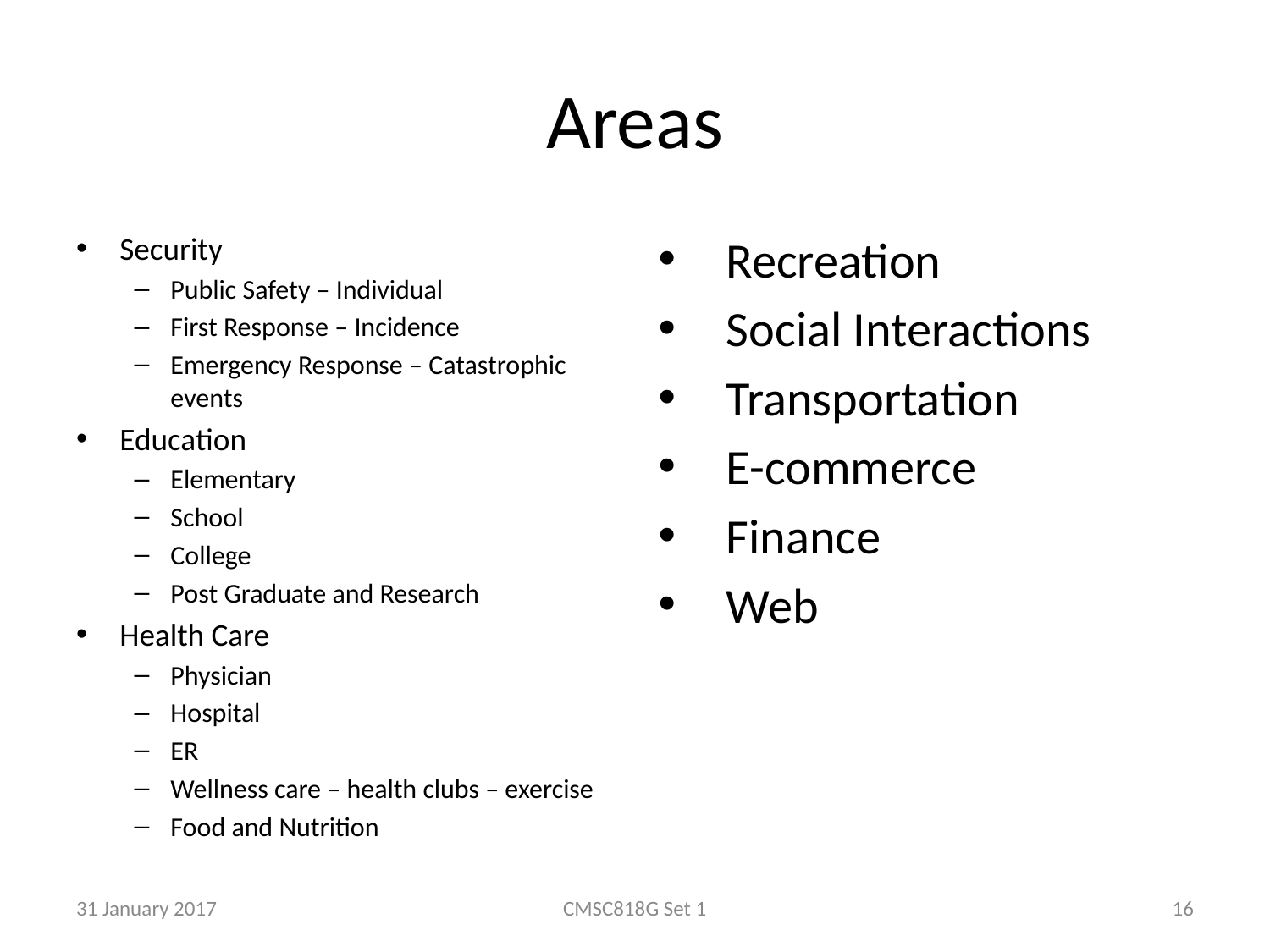

# Areas
Security
Public Safety – Individual
First Response – Incidence
Emergency Response – Catastrophic events
Education
Elementary
School
College
Post Graduate and Research
Health Care
Physician
Hospital
ER
Wellness care – health clubs – exercise
Food and Nutrition

Recreation
Social Interactions
Transportation
E-commerce
Finance
Web

31 January 2017
CMSC818G Set 1
16